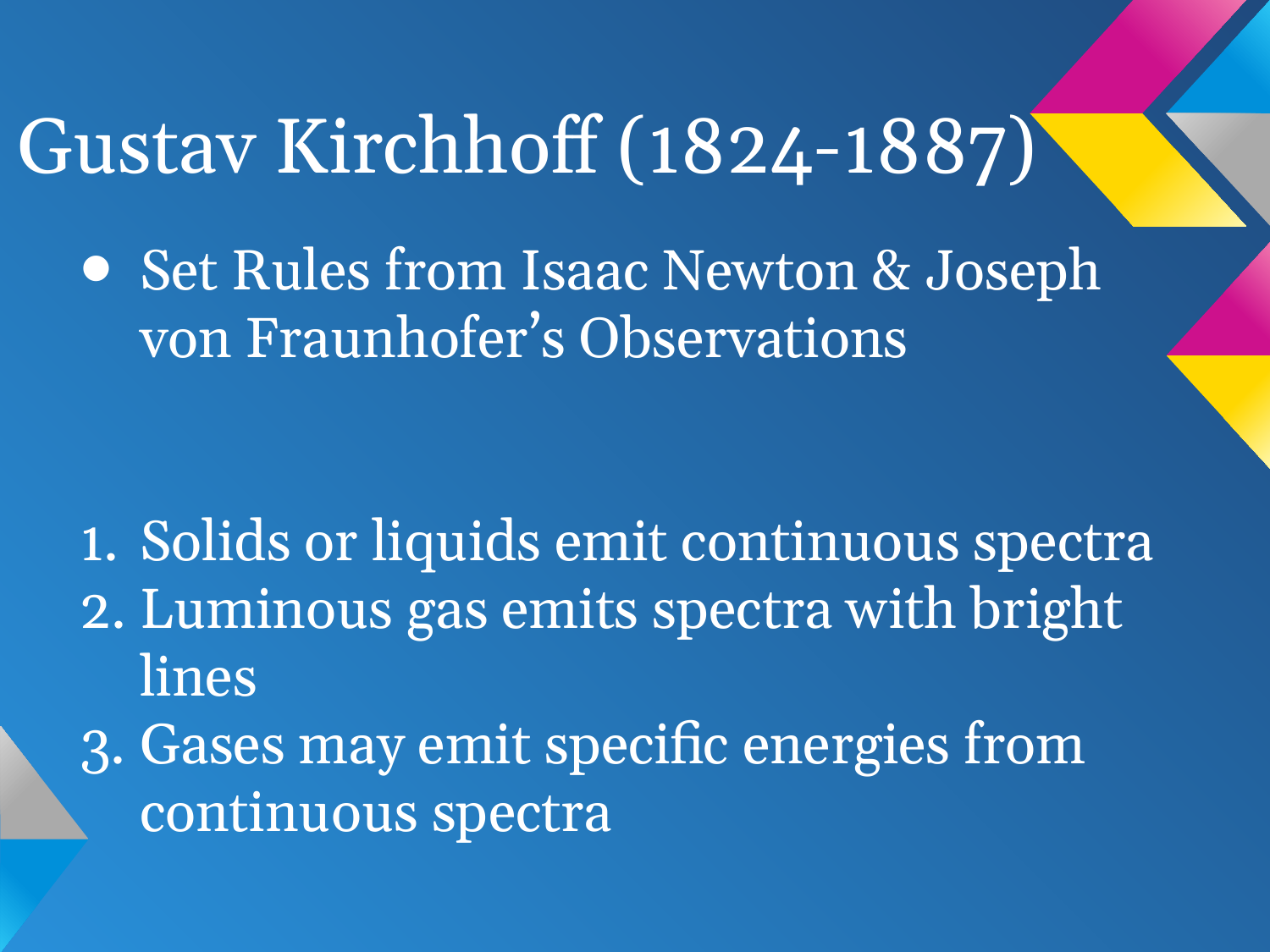

# Gustav Kirchhoff (1824-1887)
Set Rules from Isaac Newton & Joseph von Fraunhofer’s Observations

Solids or liquids emit continuous spectra
Luminous gas emits spectra with bright lines
Gases may emit specific energies from continuous spectra